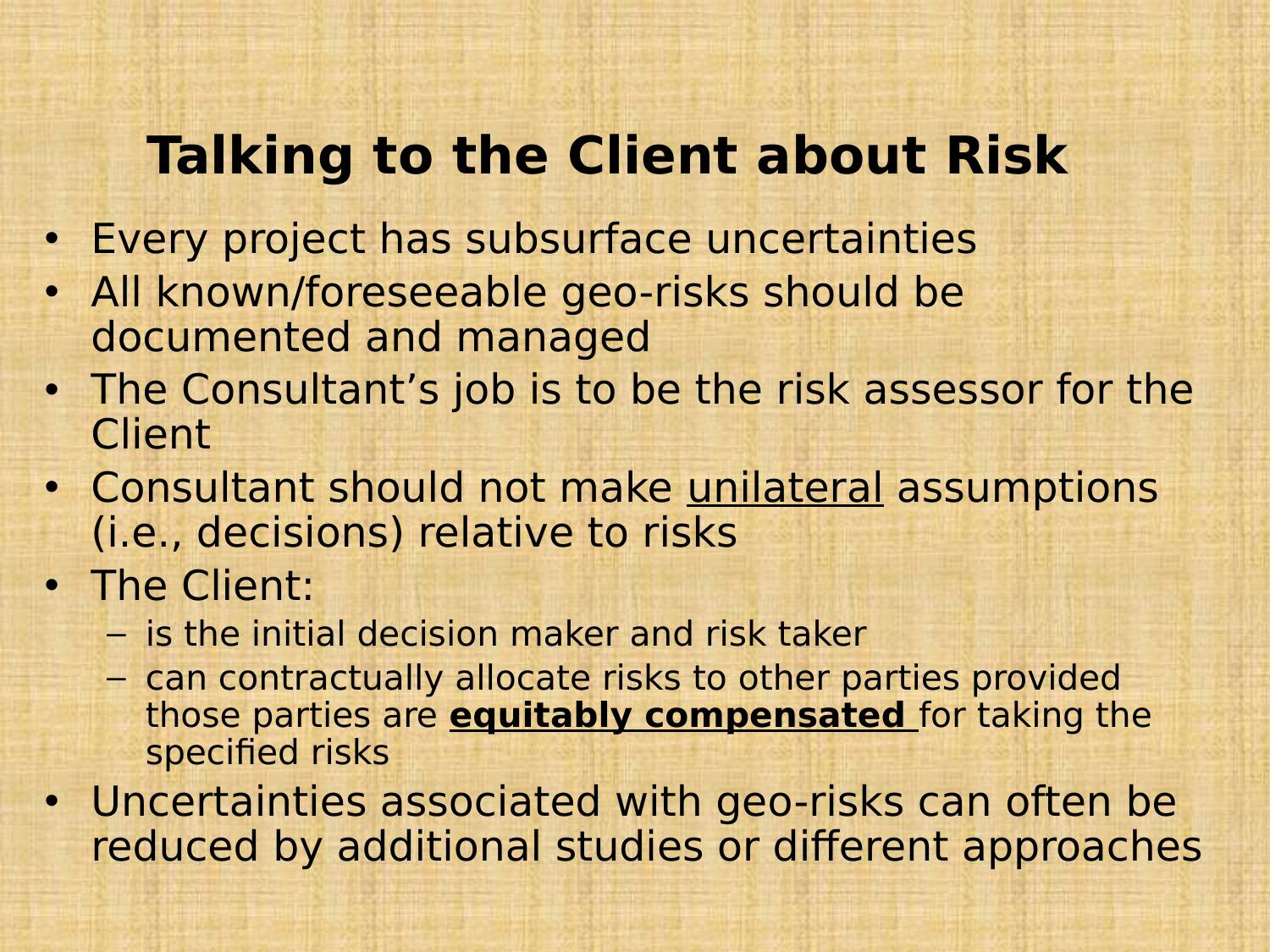

# Talking to the Client about Risk
Every project has subsurface uncertainties
All known/foreseeable geo-risks should be documented and managed
The Consultant’s job is to be the risk assessor for the Client
Consultant should not make unilateral assumptions (i.e., decisions) relative to risks
The Client:
is the initial decision maker and risk taker
can contractually allocate risks to other parties provided those parties are equitably compensated for taking the specified risks
Uncertainties associated with geo-risks can often be reduced by additional studies or different approaches